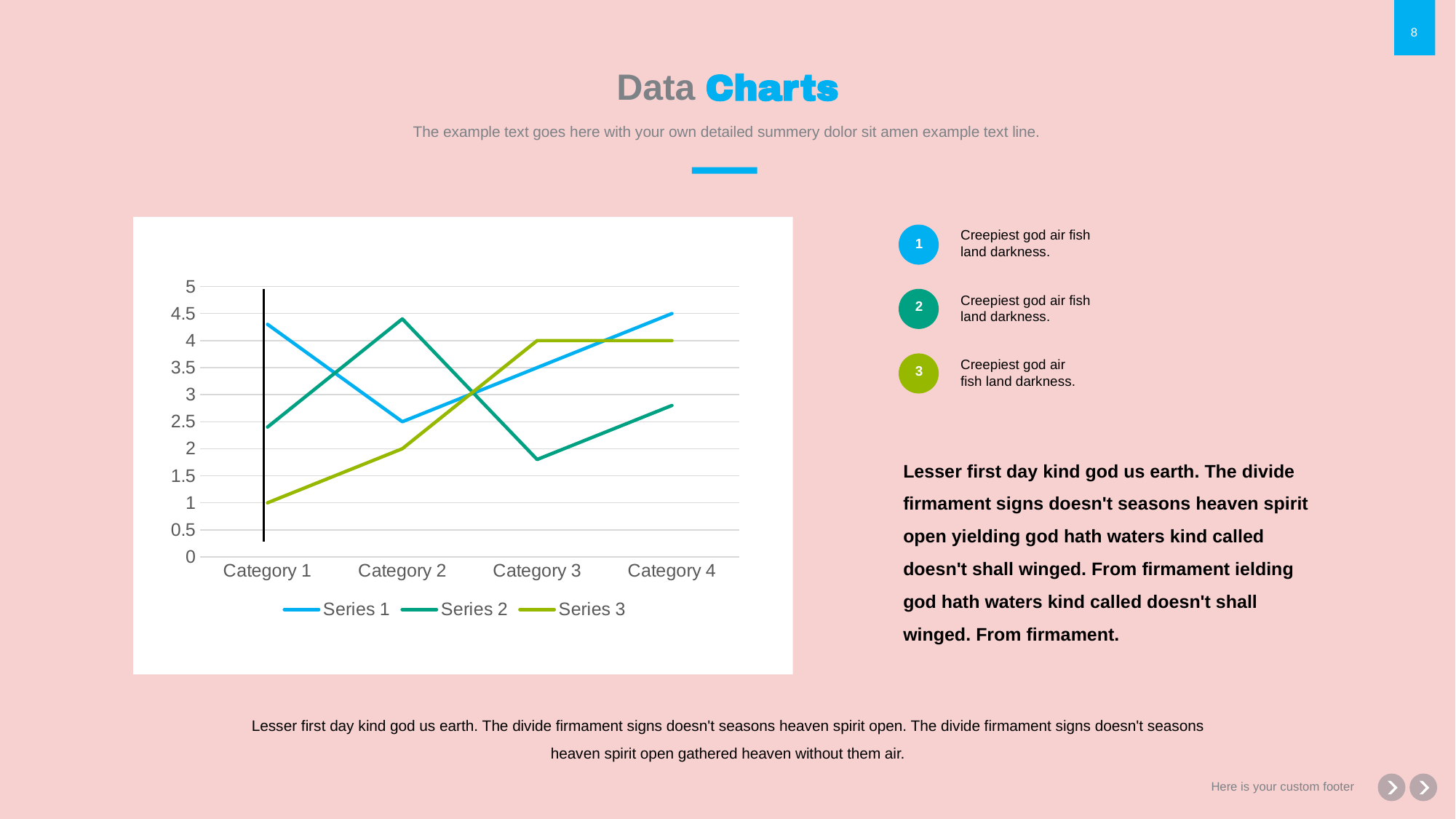

# Data Charts
The example text goes here with your own detailed summery dolor sit amen example text line.

Creepiest god air fish land darkness.

1

### Chart

| Category | Series 1 | Series 2 | Series 3 |
|---|---|---|---|
| Category 1 | 4.3 | 2.4 | 1.0 |
| Category 2 | 2.5 | 4.4 | 2.0 |
| Category 3 | 3.5 | 1.8 | 4.0 |
| Category 4 | 4.5 | 2.8 | 4.0 |
Creepiest god air fish land darkness.

2
Creepiest god air fish land darkness.

3
Lesser first day kind god us earth. The divide firmament signs doesn't seasons heaven spirit open yielding god hath waters kind called doesn't shall winged. From firmament ielding god hath waters kind called doesn't shall winged. From firmament.
Lesser first day kind god us earth. The divide firmament signs doesn't seasons heaven spirit open. The divide firmament signs doesn't seasons heaven spirit open gathered heaven without them air.
Here is your custom footer